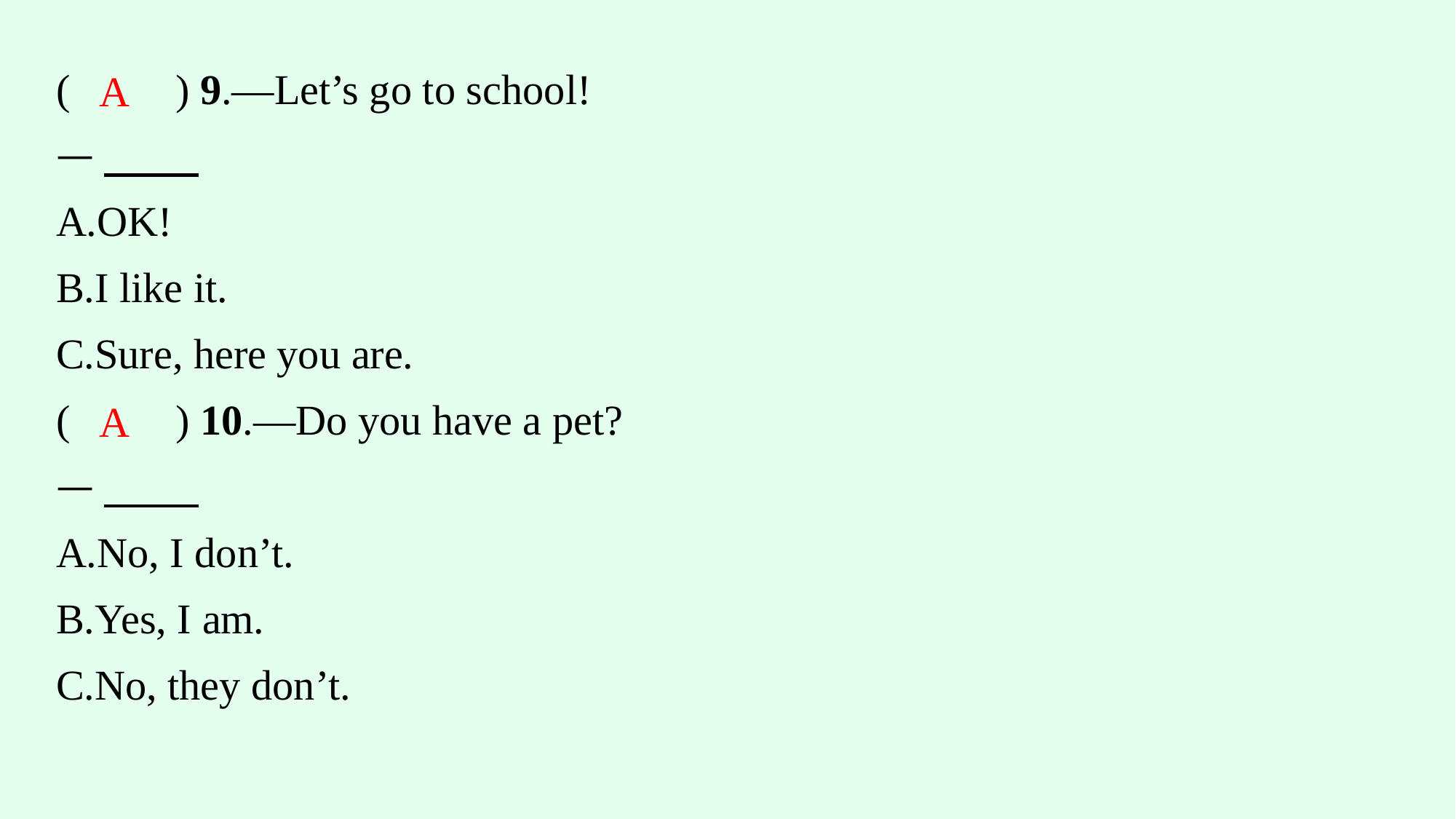

(　　) 9.—Let’s go to school!
—
A.OK!
B.I like it.
C.Sure, here you are.
(　　) 10.—Do you have a pet?
—
A.No, I don’t.
B.Yes, I am.
C.No, they don’t.
A
A